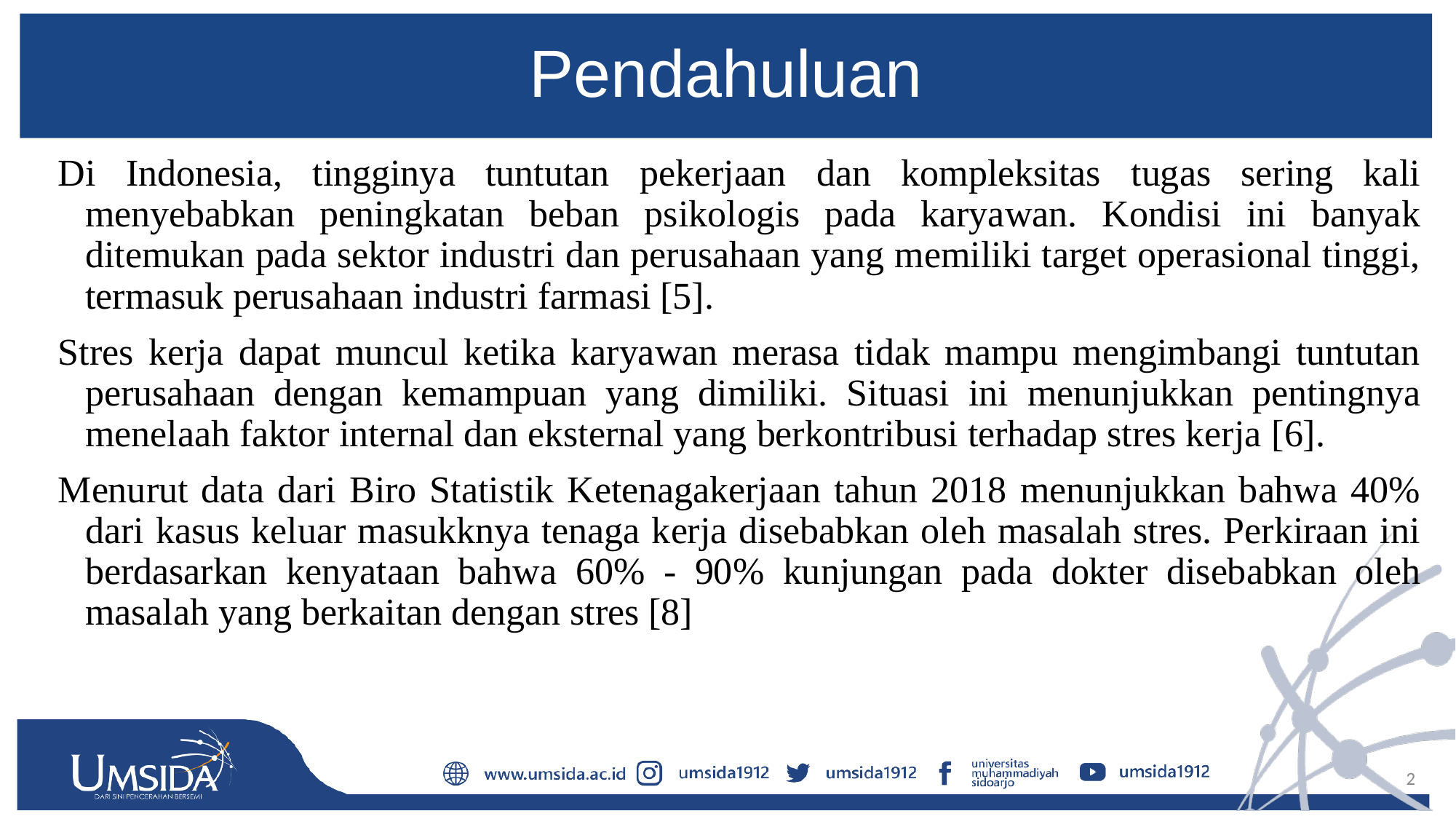

# Pendahuluan
Di Indonesia, tingginya tuntutan pekerjaan dan kompleksitas tugas sering kali menyebabkan peningkatan beban psikologis pada karyawan. Kondisi ini banyak ditemukan pada sektor industri dan perusahaan yang memiliki target operasional tinggi, termasuk perusahaan industri farmasi [5].
Stres kerja dapat muncul ketika karyawan merasa tidak mampu mengimbangi tuntutan perusahaan dengan kemampuan yang dimiliki. Situasi ini menunjukkan pentingnya menelaah faktor internal dan eksternal yang berkontribusi terhadap stres kerja [6].
Menurut data dari Biro Statistik Ketenagakerjaan tahun 2018 menunjukkan bahwa 40% dari kasus keluar masukknya tenaga kerja disebabkan oleh masalah stres. Perkiraan ini berdasarkan kenyataan bahwa 60% - 90% kunjungan pada dokter disebabkan oleh masalah yang berkaitan dengan stres [8]